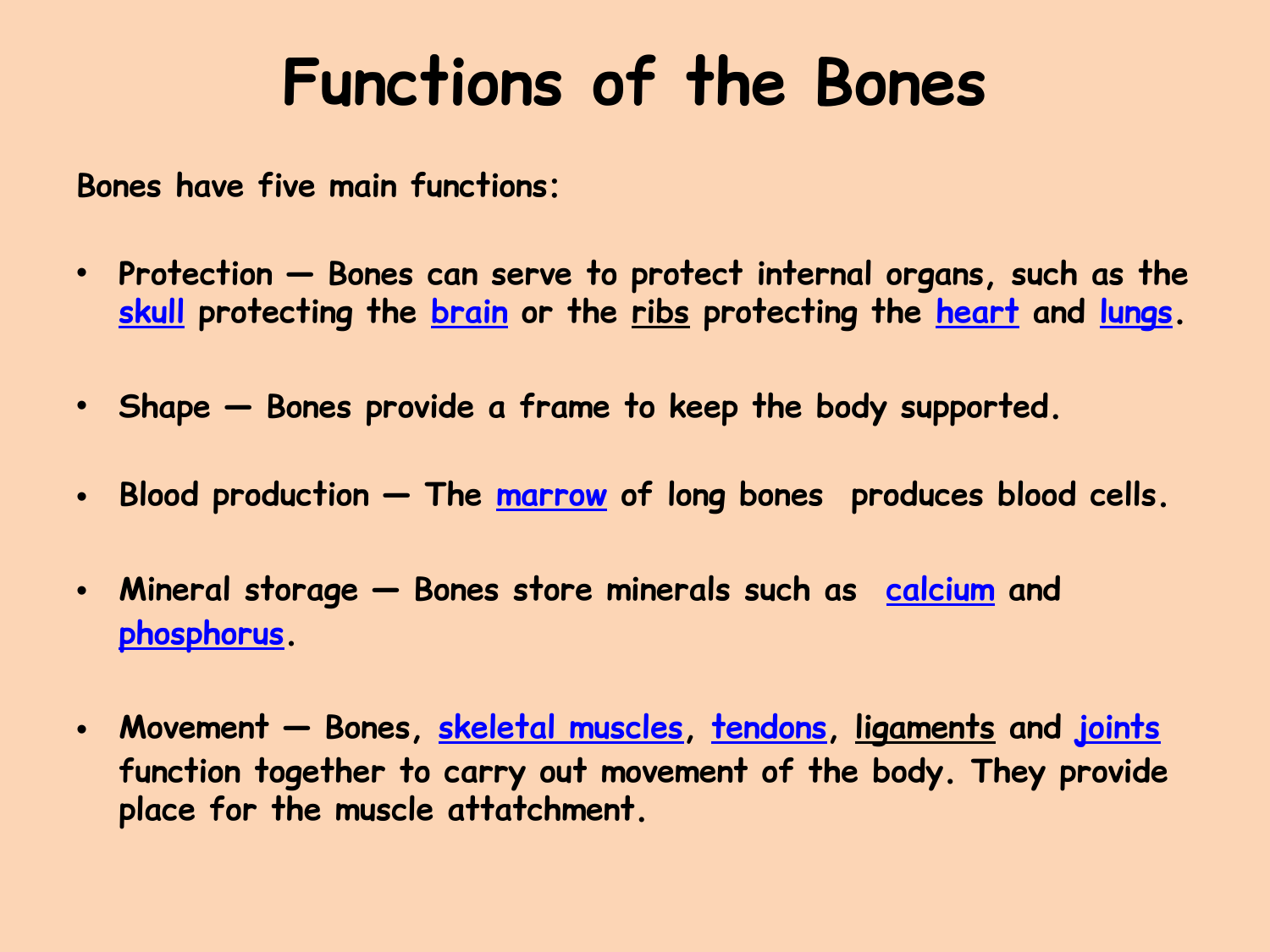

# Functions of the Bones
Bones have five main functions:

Protection — Bones can serve to protect internal organs, such as the skull protecting the brain or the ribs protecting the heart and lungs.

Shape — Bones provide a frame to keep the body supported.

Blood production — The marrow of long bones  produces blood cells.

Mineral storage — Bones store minerals such as  calcium and phosphorus.

Movement — Bones, skeletal muscles, tendons, ligaments and joints function together to carry out movement of the body. They provide place for the muscle attatchment.